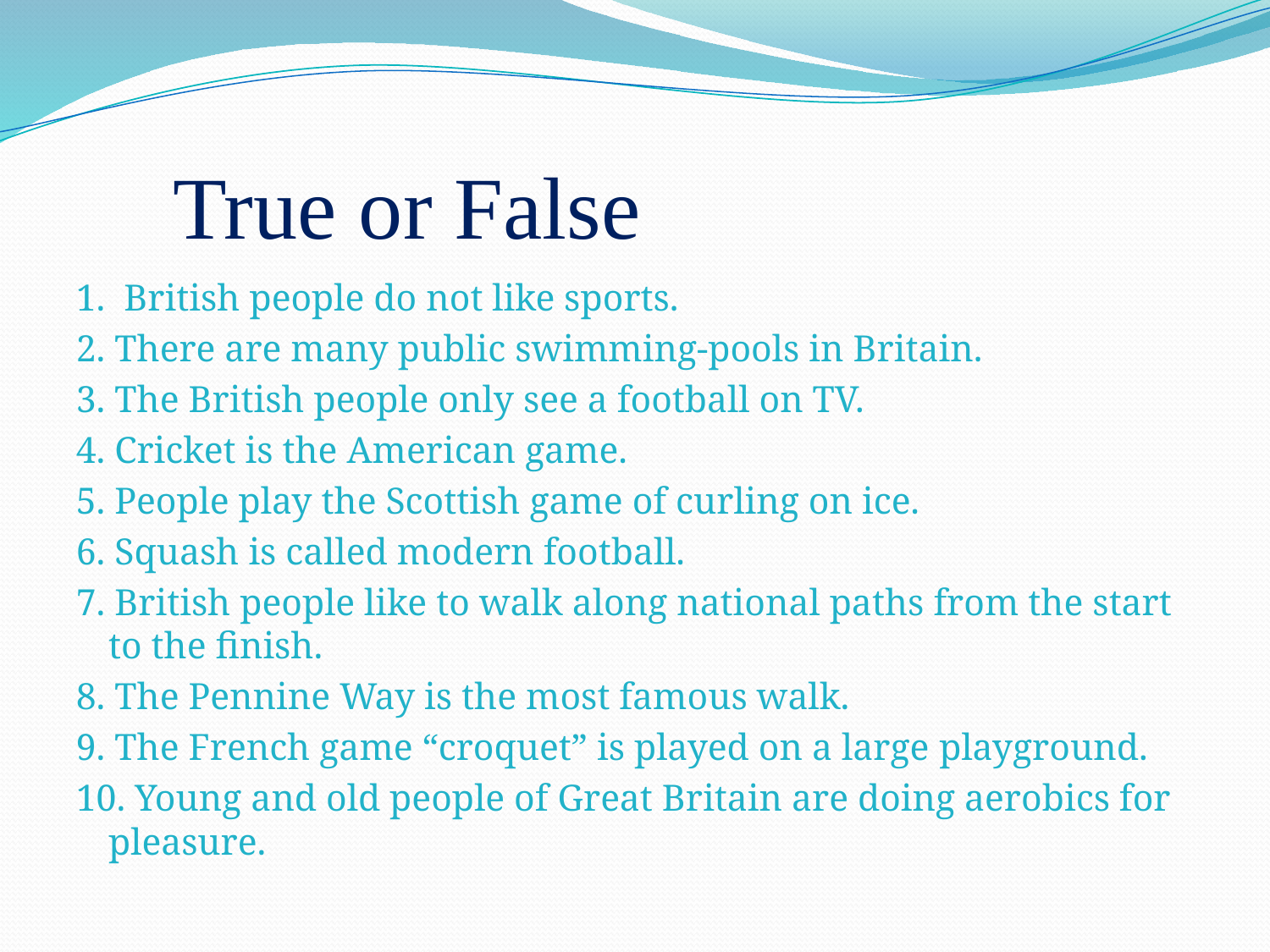

# True or False
1.  British people do not like sports.
2. There are many public swimming-pools in Britain.
3. The British people only see a football on TV.
4. Cricket is the American game.
5. People play the Scottish game of curling on ice.
6. Squash is called modern football.
7. British people like to walk along national paths from the start to the finish.
8. The Pennine Way is the most famous walk.
9. The French game “croquet” is played on a large playground.
10. Young and old people of Great Britain are doing aerobics for pleasure.